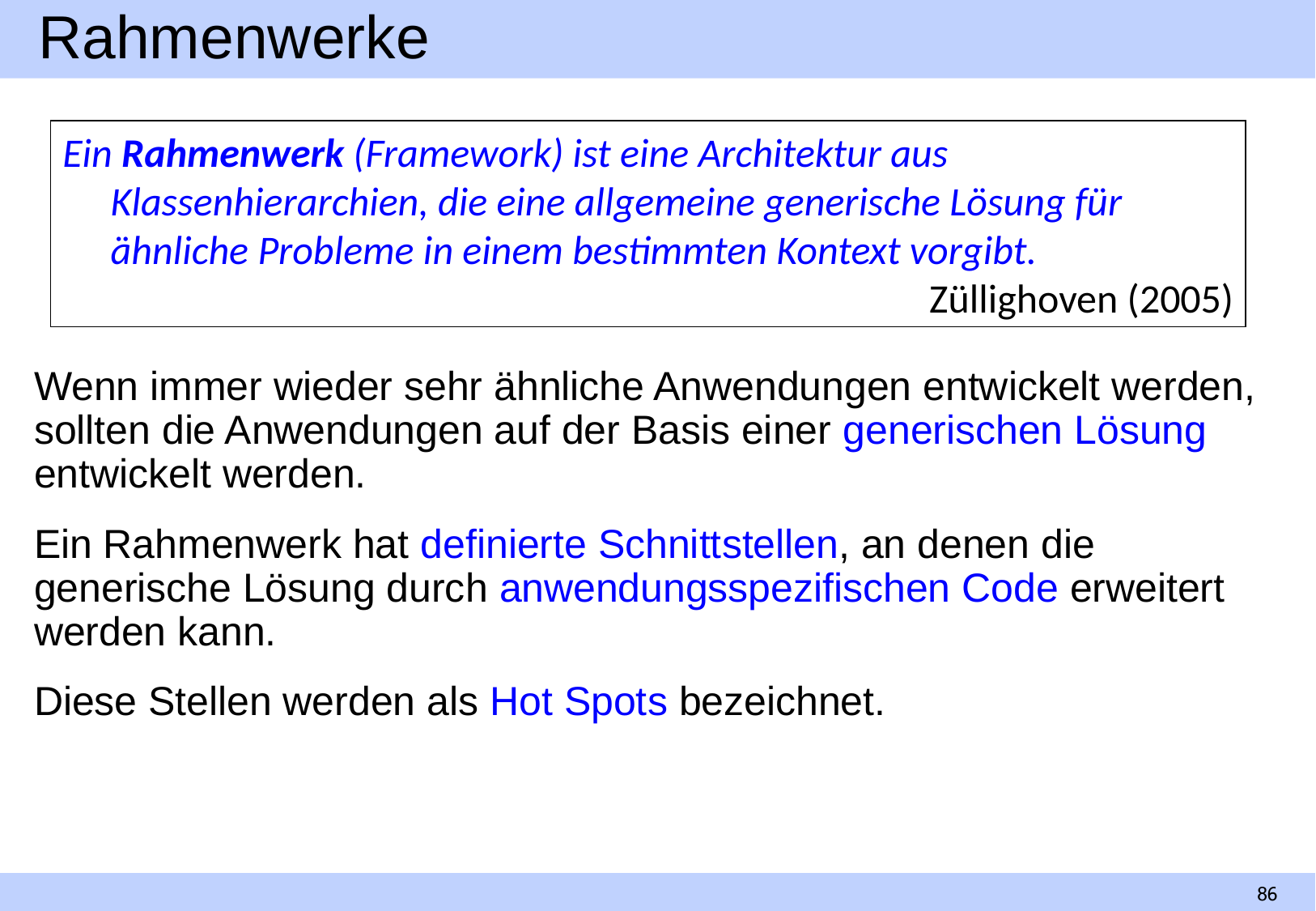

# Rahmenwerke
Ein Rahmenwerk (Framework) ist eine Architektur aus Klassenhierarchien, die eine allgemeine generische Lösung für ähnliche Probleme in einem bestimmten Kontext vorgibt.
Züllighoven (2005)
Wenn immer wieder sehr ähnliche Anwendungen entwickelt werden, sollten die Anwendungen auf der Basis einer generischen Lösung entwickelt werden.
Ein Rahmenwerk hat definierte Schnittstellen, an denen die generische Lösung durch anwendungsspezifischen Code erweitert werden kann.
Diese Stellen werden als Hot Spots bezeichnet.
86